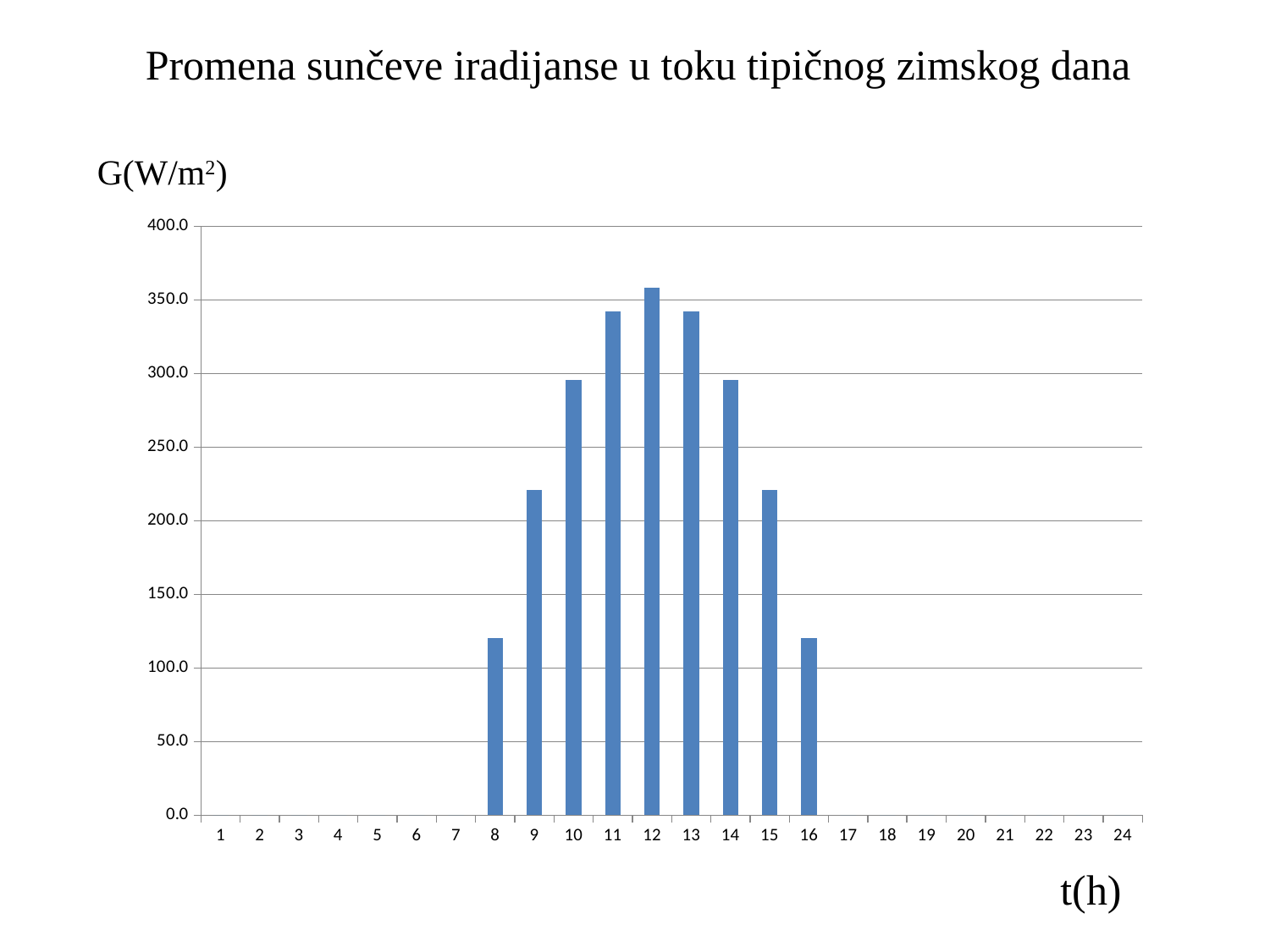

Promena sunčeve iradijanse u toku tipičnog zimskog dana
G(W/m2)

### Chart

| Category |  |
|---|---|
t(h)